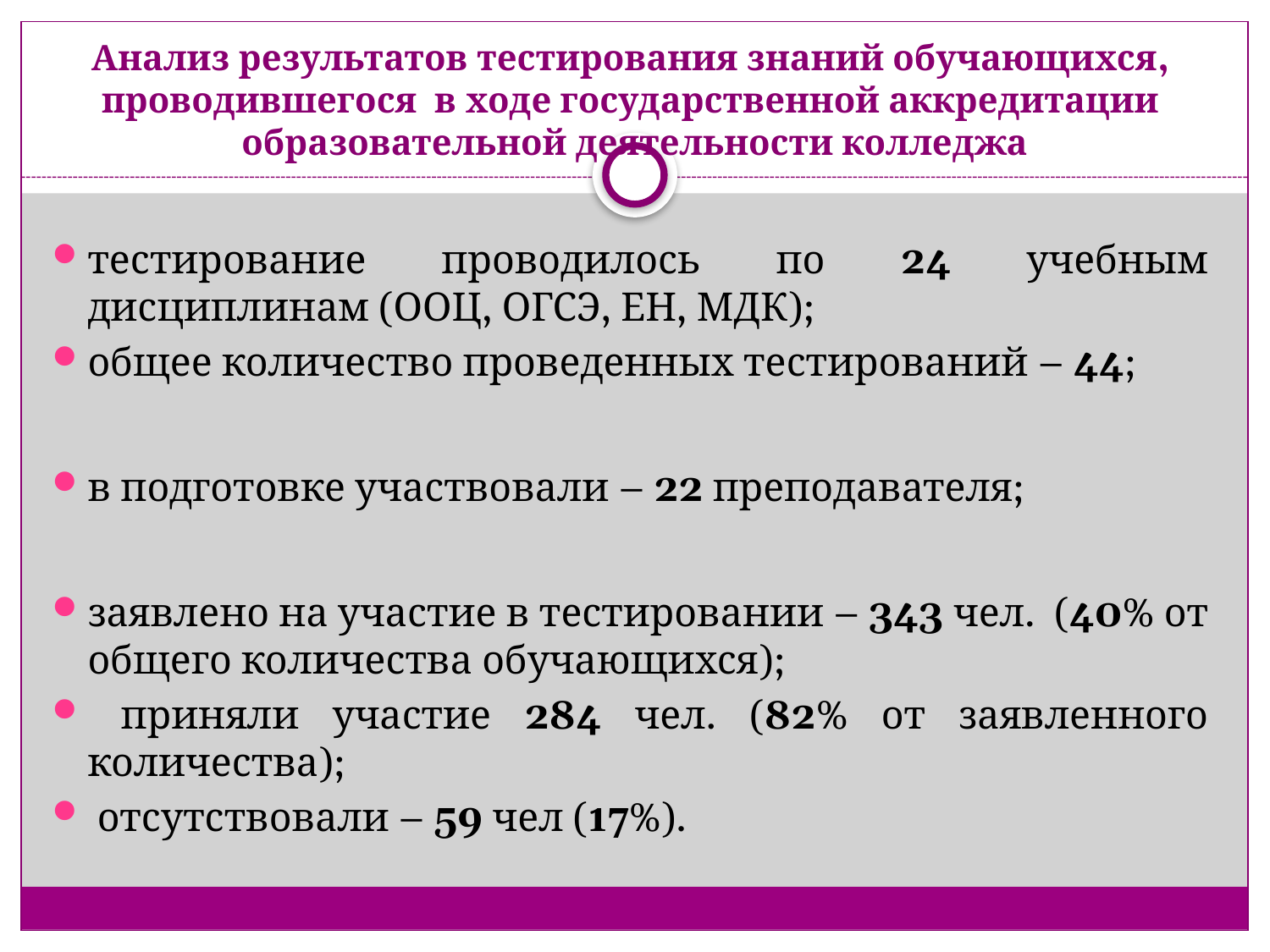

# Анализ результатов тестирования знаний обучающихся, проводившегося  в ходе государственной аккредитации образовательной деятельности колледжа
тестирование проводилось по 24 учебным дисциплинам (ООЦ, ОГСЭ, ЕН, МДК);
общее количество проведенных тестирований – 44;

в подготовке участвовали – 22 преподавателя;

заявлено на участие в тестировании – 343 чел.  (40% от общего количества обучающихся);
 приняли участие 284 чел. (82% от заявленного количества);
 отсутствовали – 59 чел (17%).